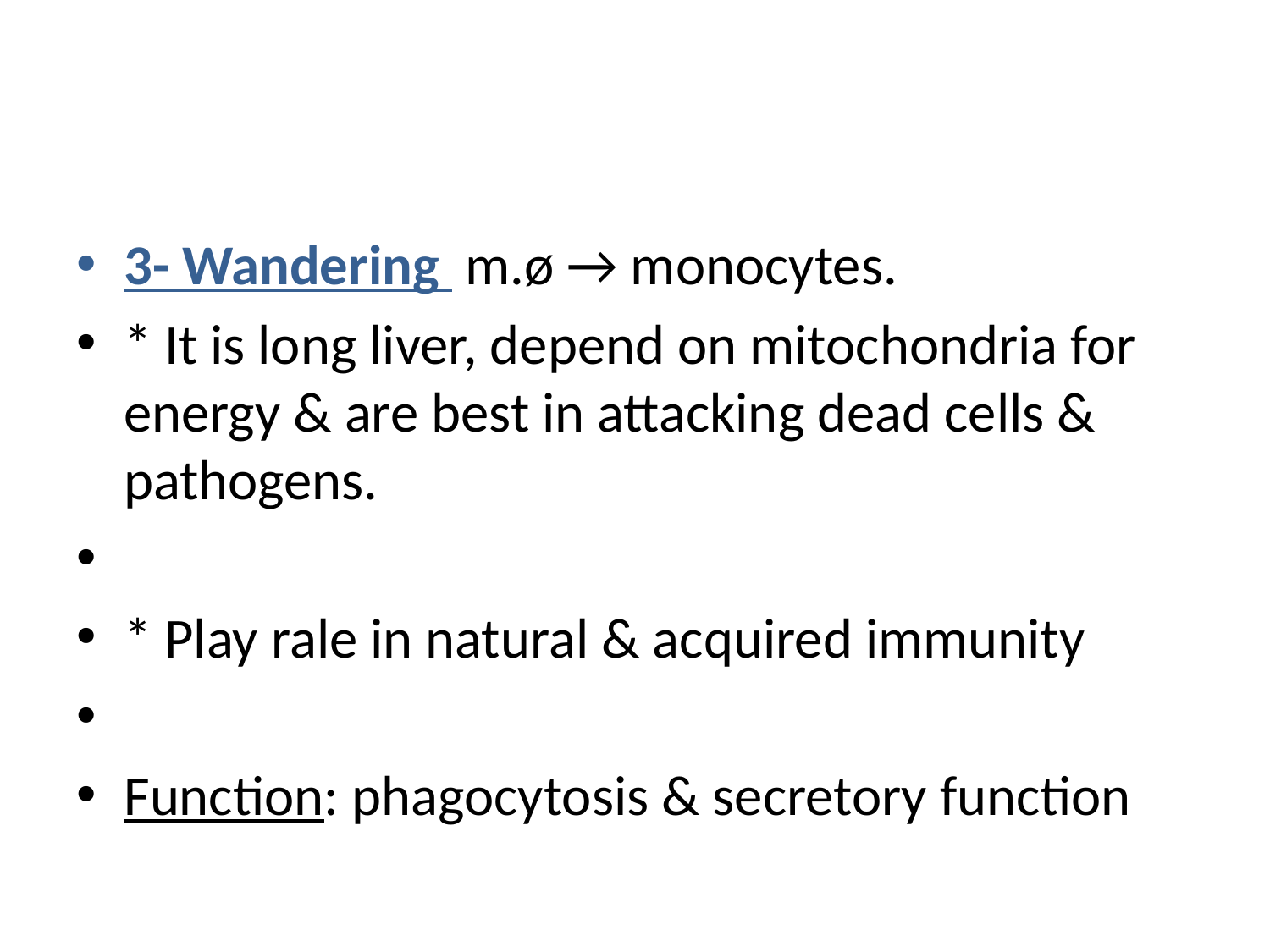

3- Wandering  m.ø → monocytes.
* It is long liver, depend on mitochondria for energy & are best in attacking dead cells & pathogens.

* Play rale in natural & acquired immunity

Function: phagocytosis & secretory function